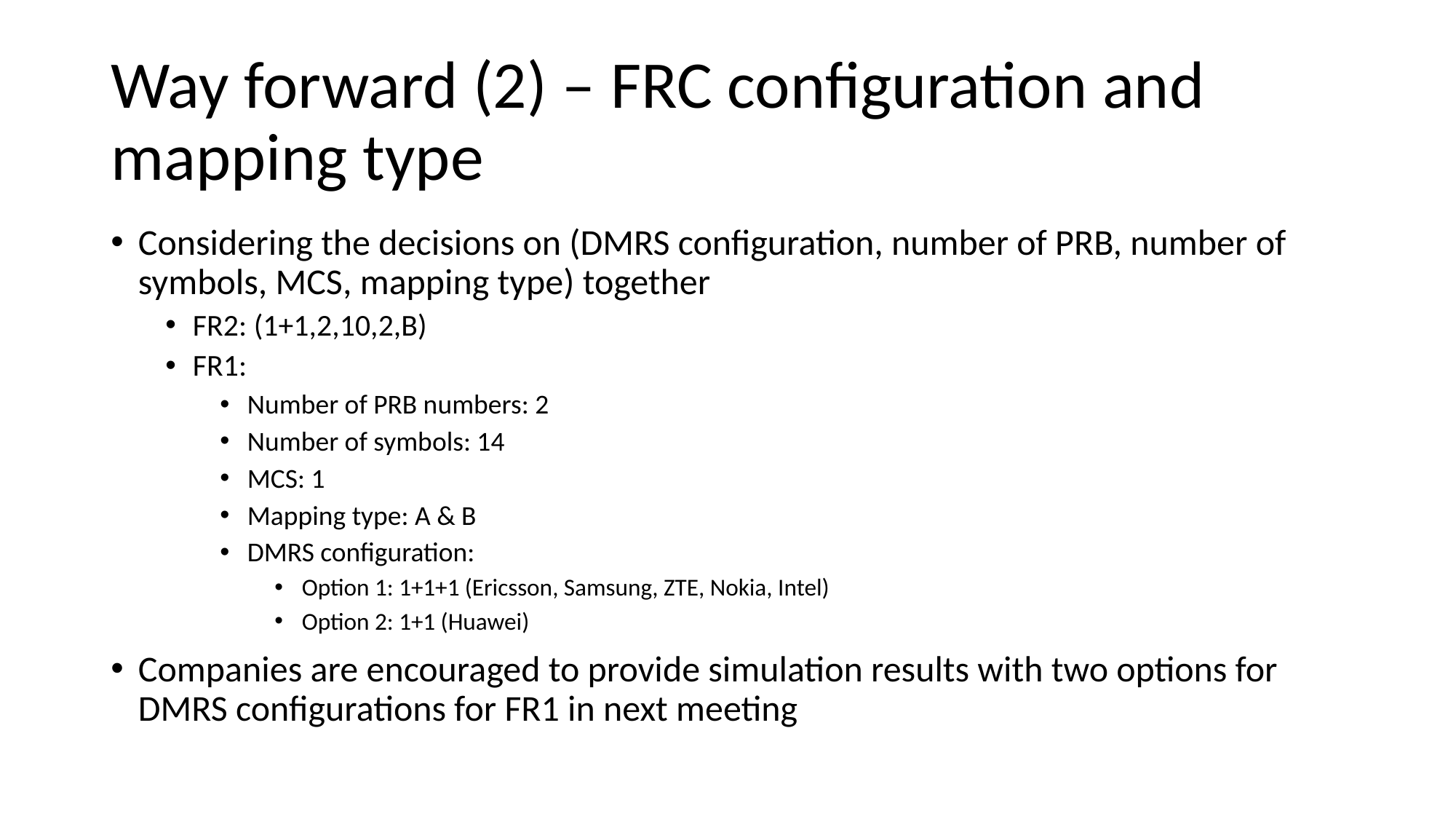

# Way forward (2) – FRC configuration and mapping type
Considering the decisions on (DMRS configuration, number of PRB, number of symbols, MCS, mapping type) together
FR2: (1+1,2,10,2,B)
FR1:
Number of PRB numbers: 2
Number of symbols: 14
MCS: 1
Mapping type: A & B
DMRS configuration:
Option 1: 1+1+1 (Ericsson, Samsung, ZTE, Nokia, Intel)
Option 2: 1+1 (Huawei)
Companies are encouraged to provide simulation results with two options for DMRS configurations for FR1 in next meeting